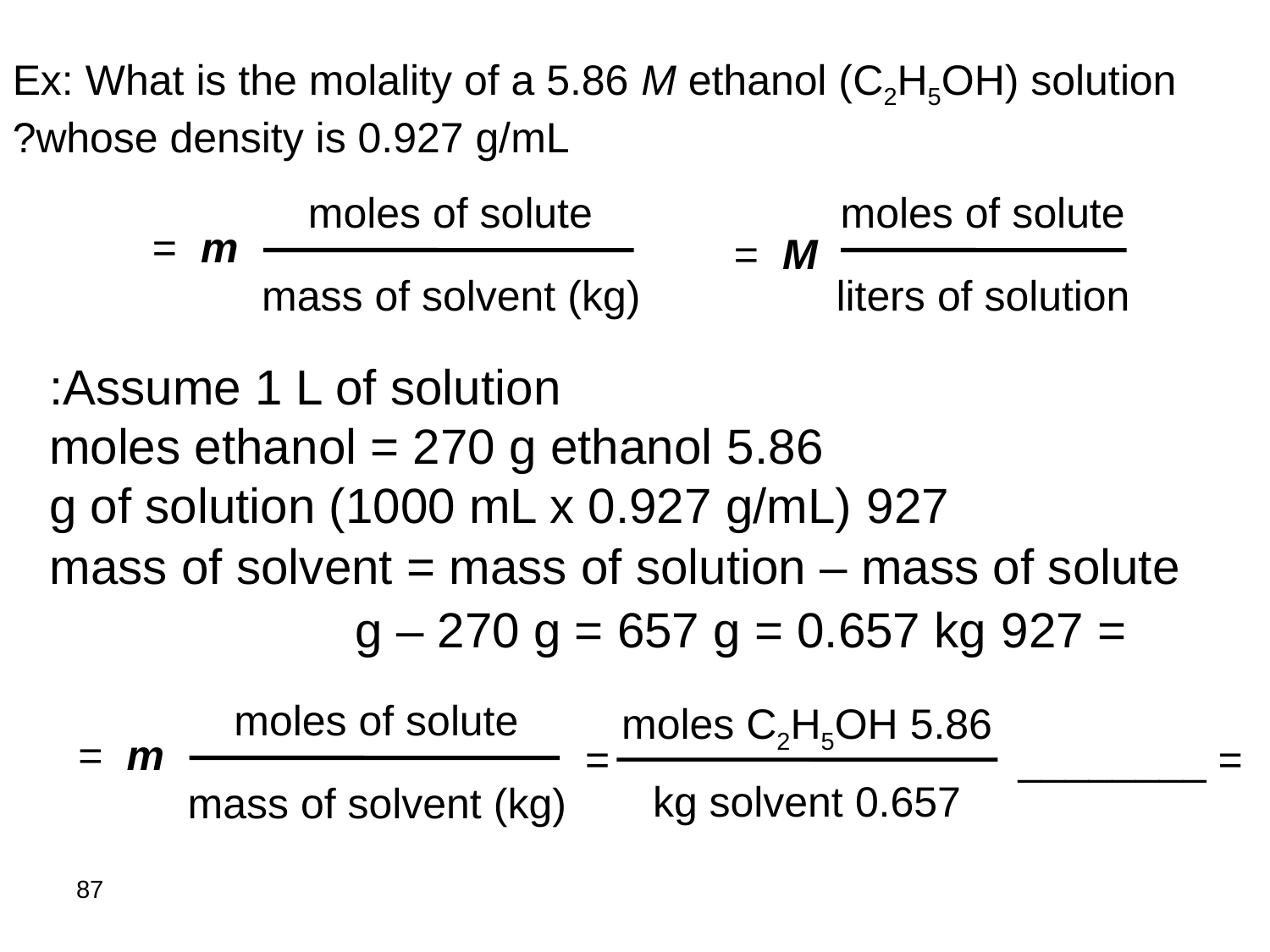

Ex: What is the molality of a 5.86 M ethanol (C2H5OH) solution whose density is 0.927 g/mL?
moles of solute
m  =

mass of solvent (kg)
moles of solute
M  =

liters of solution
Assume 1 L of solution:
5.86 moles ethanol = 270 g ethanol
927 g of solution (1000 mL x 0.927 g/mL)
mass of solvent = mass of solution – mass of solute
= 927 g – 270 g = 657 g = 0.657 kg
moles of solute
m  =

mass of solvent (kg)
5.86 moles C2H5OH

0.657 kg solvent
=
= ________
87